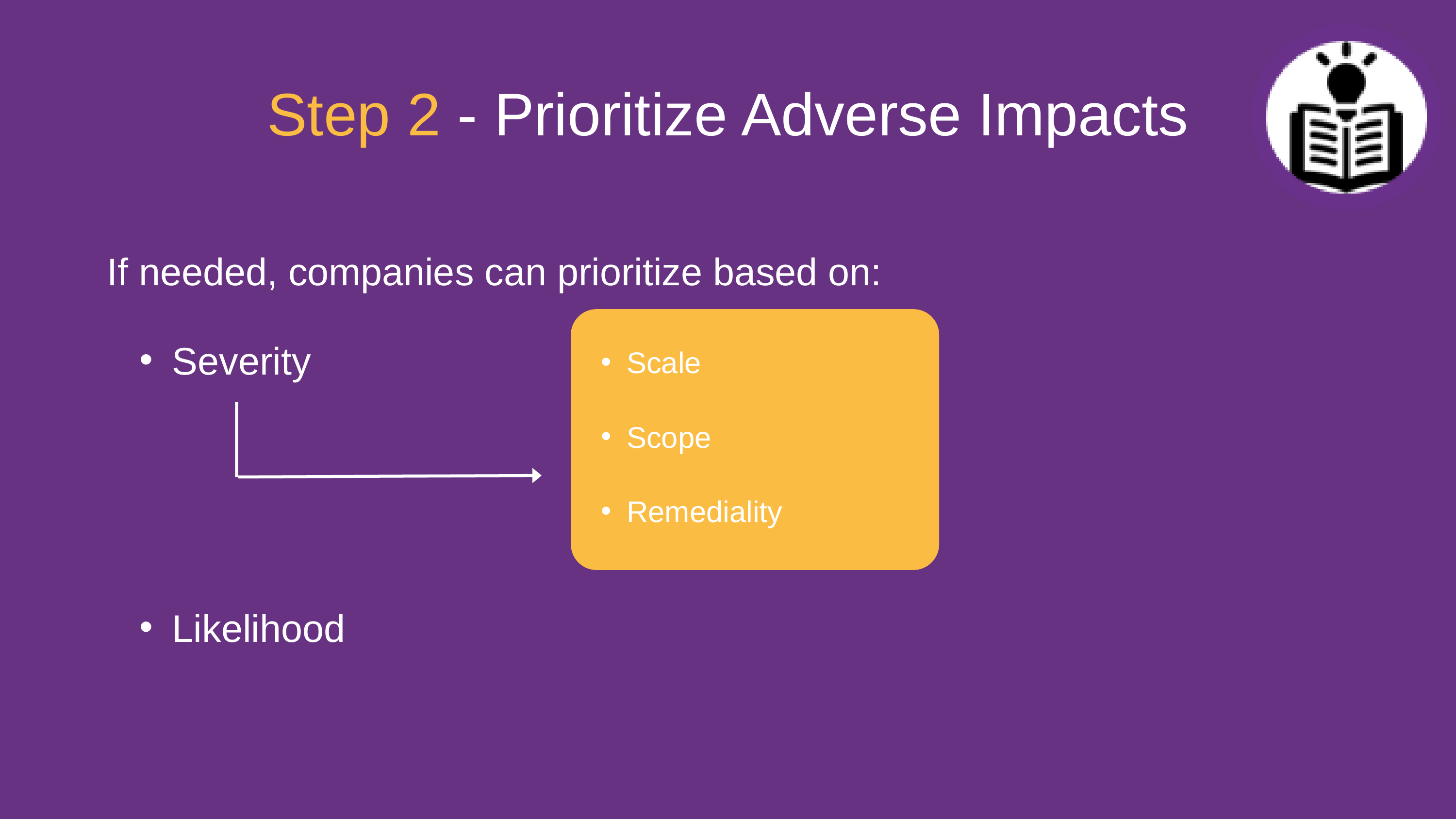

Step 2 - Prioritize Adverse Impacts
Scale
Scope
Remediality

If needed, companies can prioritize based on:

Severity

Likelihood